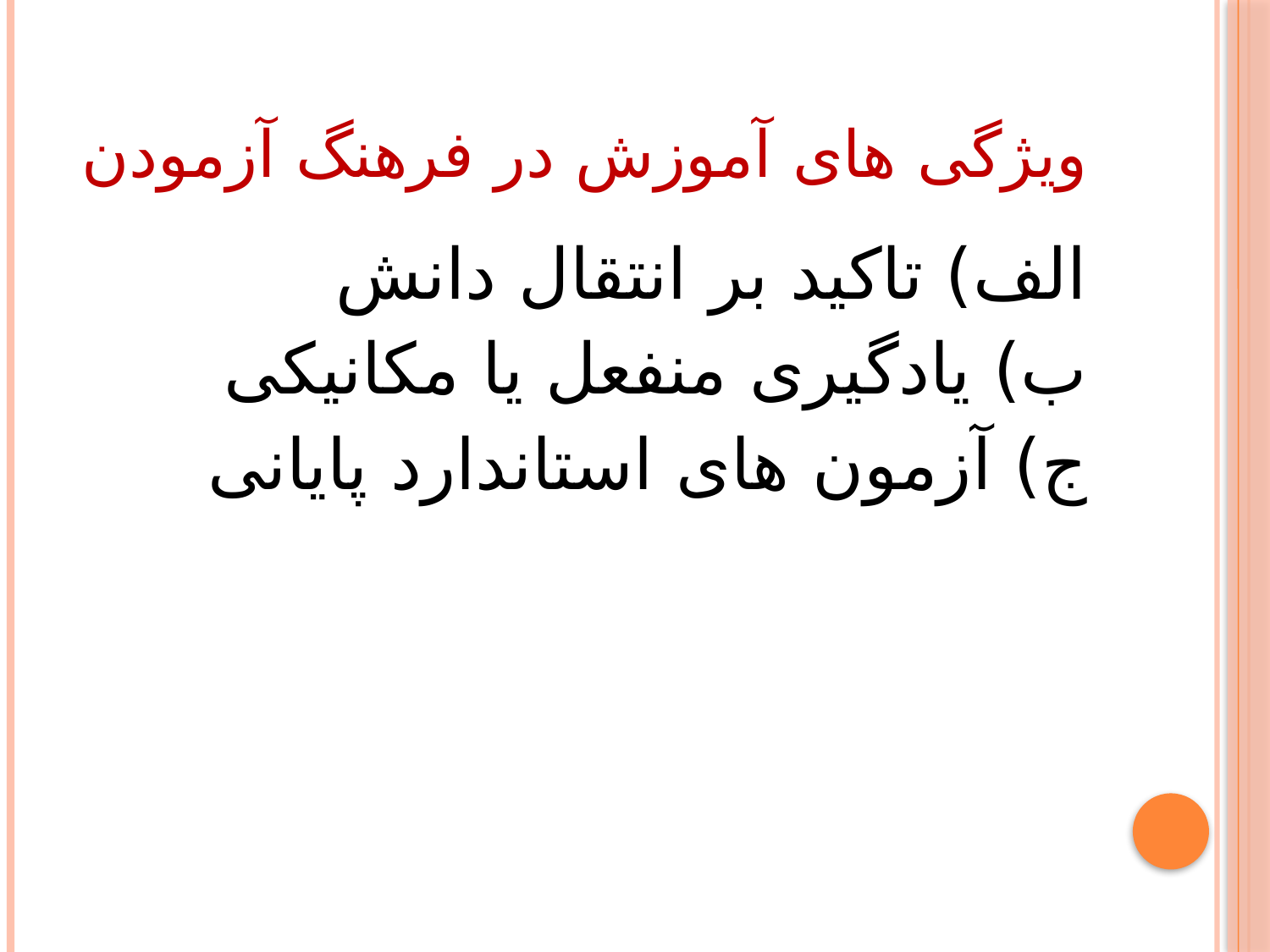

# ویژگی های آموزش در فرهنگ آزمودن
الف) تاکید بر انتقال دانش
ب) یادگیری منفعل یا مکانیکی
ج) آزمون های استاندارد پایانی